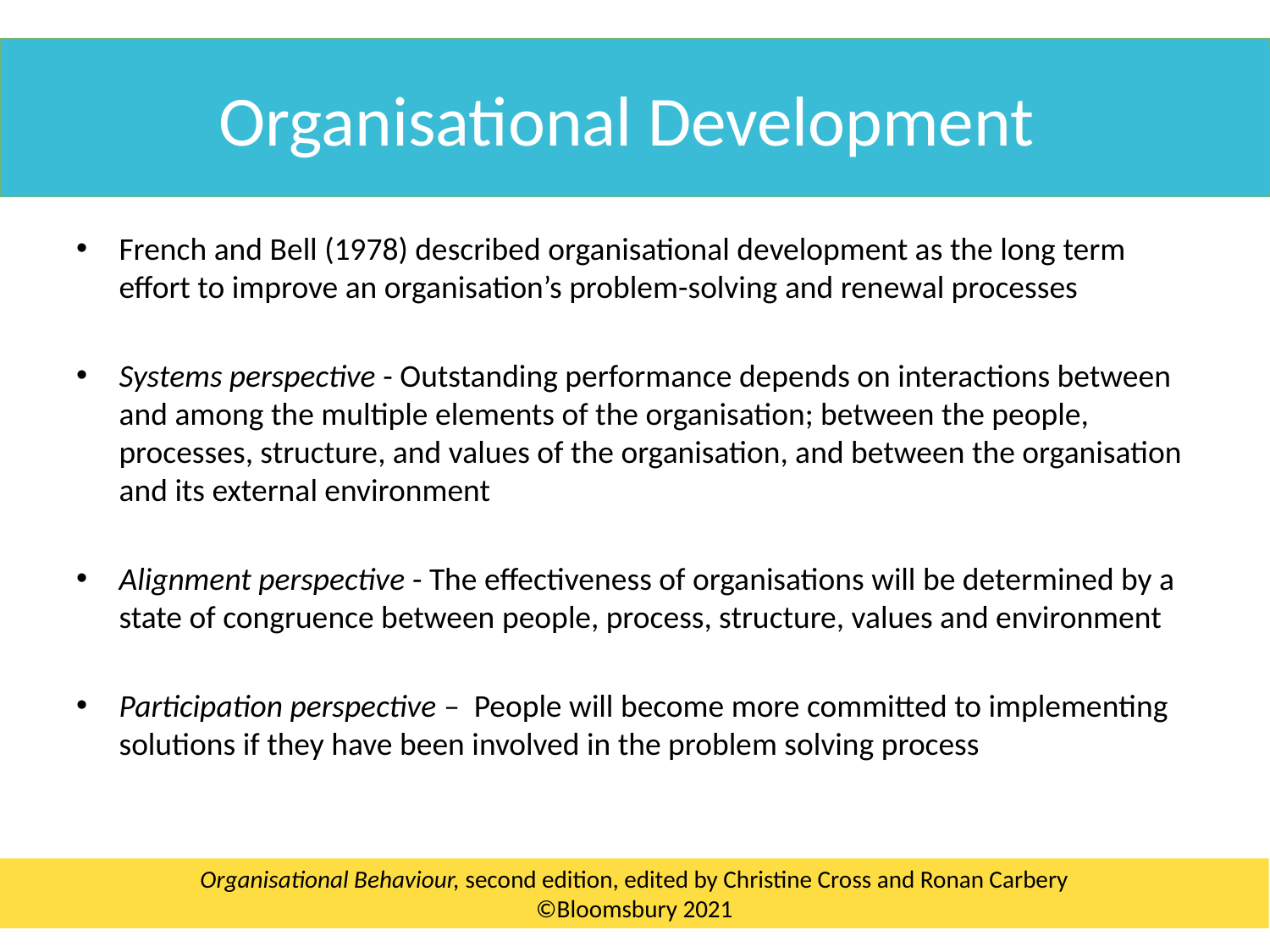

Organisational Development
French and Bell (1978) described organisational development as the long term effort to improve an organisation’s problem-solving and renewal processes

Systems perspective - Outstanding performance depends on interactions between and among the multiple elements of the organisation; between the people, processes, structure, and values of the organisation, and between the organisation and its external environment

Alignment perspective - The effectiveness of organisations will be determined by a state of congruence between people, process, structure, values and environment

Participation perspective –  People will become more committed to implementing solutions if they have been involved in the problem solving process